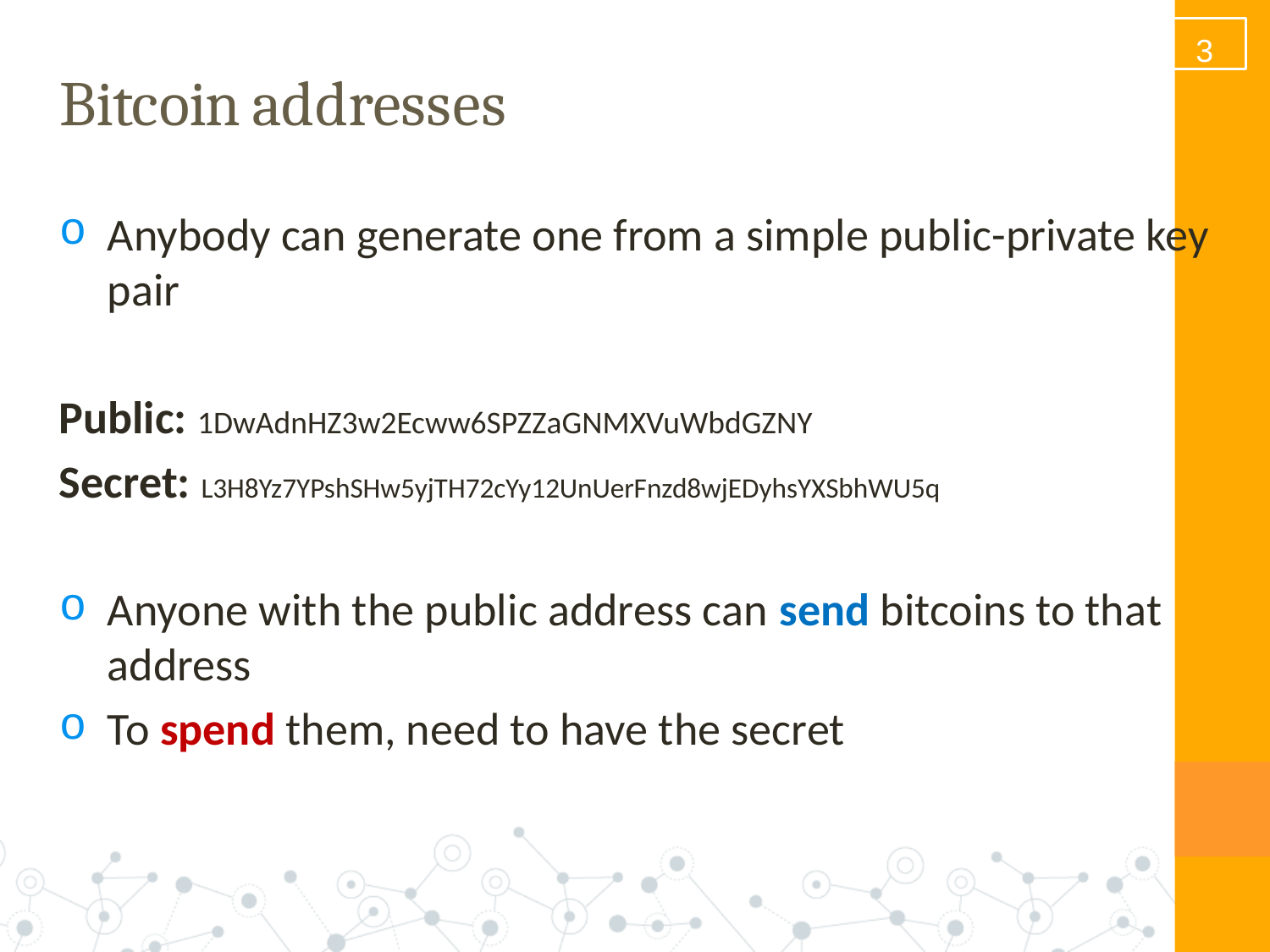

3
# Bitcoin addresses
Anybody can generate one from a simple public-private key pair

Public: 1DwAdnHZ3w2Ecww6SPZZaGNMXVuWbdGZNY
Secret: L3H8Yz7YPshSHw5yjTH72cYy12UnUerFnzd8wjEDyhsYXSbhWU5q

Anyone with the public address can send bitcoins to that address
To spend them, need to have the secret